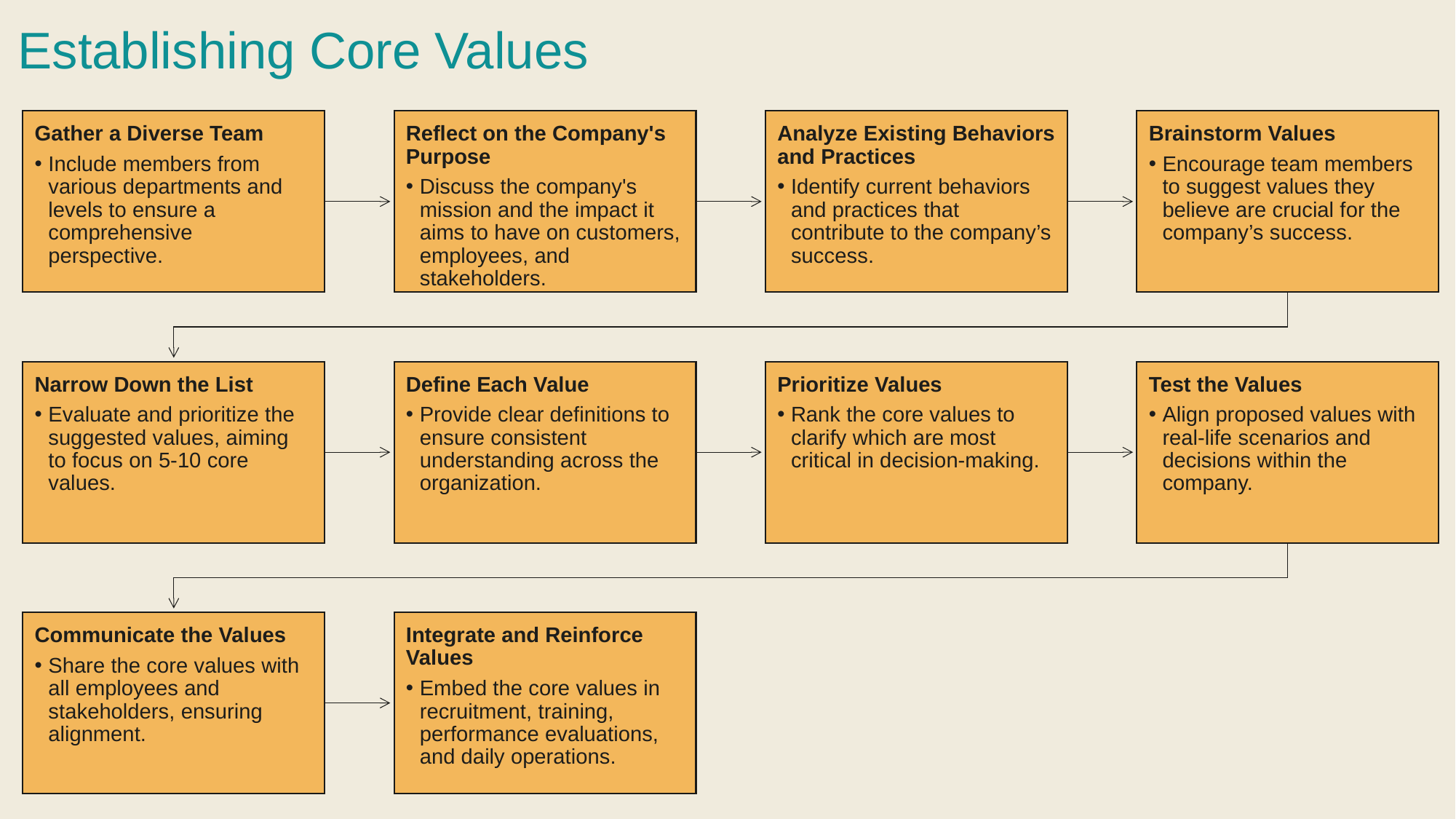

# Establishing Core Values

Gather a Diverse Team
Include members from various departments and levels to ensure a comprehensive perspective.

Reflect on the Company's Purpose
Discuss the company's mission and the impact it aims to have on customers, employees, and stakeholders.

Analyze Existing Behaviors and Practices
Identify current behaviors and practices that contribute to the company’s success.

Brainstorm Values
Encourage team members to suggest values they believe are crucial for the company’s success.

Narrow Down the List
Evaluate and prioritize the suggested values, aiming to focus on 5-10 core values.

Define Each Value
Provide clear definitions to ensure consistent understanding across the organization.

Prioritize Values
Rank the core values to clarify which are most critical in decision-making.

Test the Values
Align proposed values with real-life scenarios and decisions within the company.

Communicate the Values
Share the core values with all employees and stakeholders, ensuring alignment.
Integrate and Reinforce Values
Embed the core values in recruitment, training, performance evaluations, and daily operations.